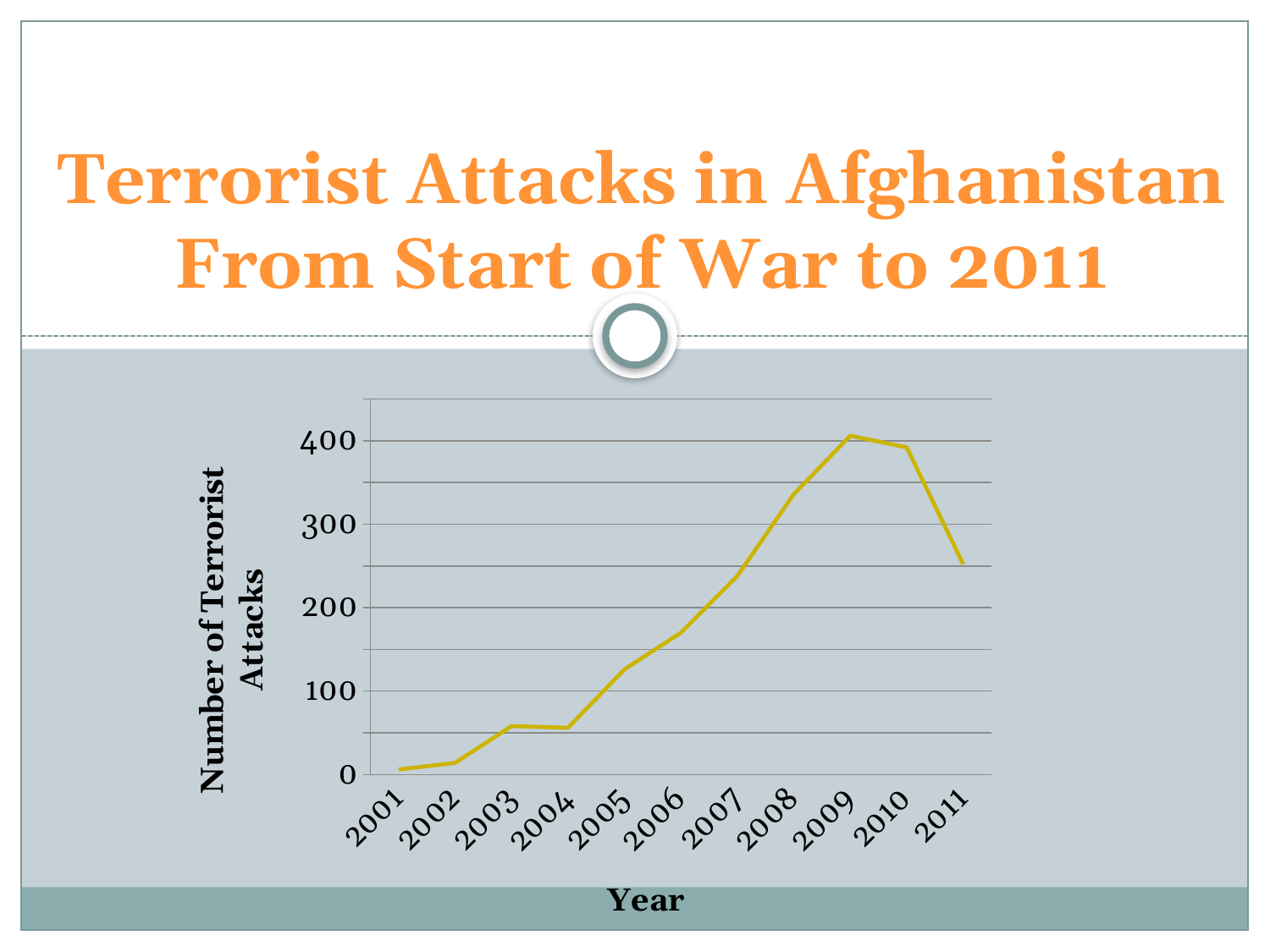

Terrorist Attacks in Afghanistan
From Start of War to 2011

### Chart

| Category | # of Terrorist Attacks  |
|---|---|
| 2001 | 6.0 |
| 2002 | 14.0 |
| 2003 | 58.0 |
| 2004 | 56.0 |
| 2005 | 126.0 |
| 2006 | 170.0 |
| 2007 | 238.0 |
| 2008 | 336.0 |
| 2009 | 406.0 |
| 2010 | 392.0 |
| 2011 | 252.0 |